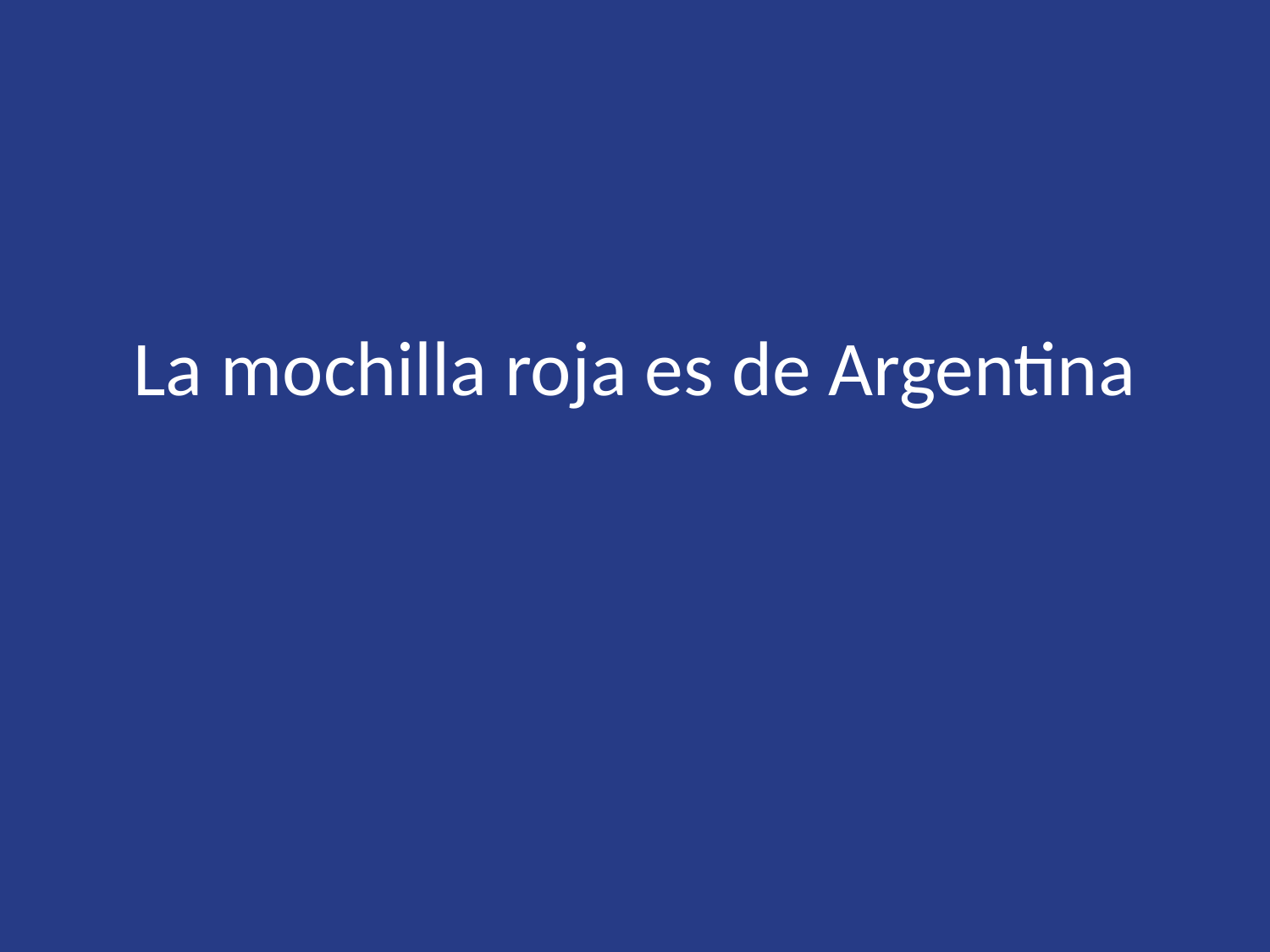

# La mochilla roja es de Argentina